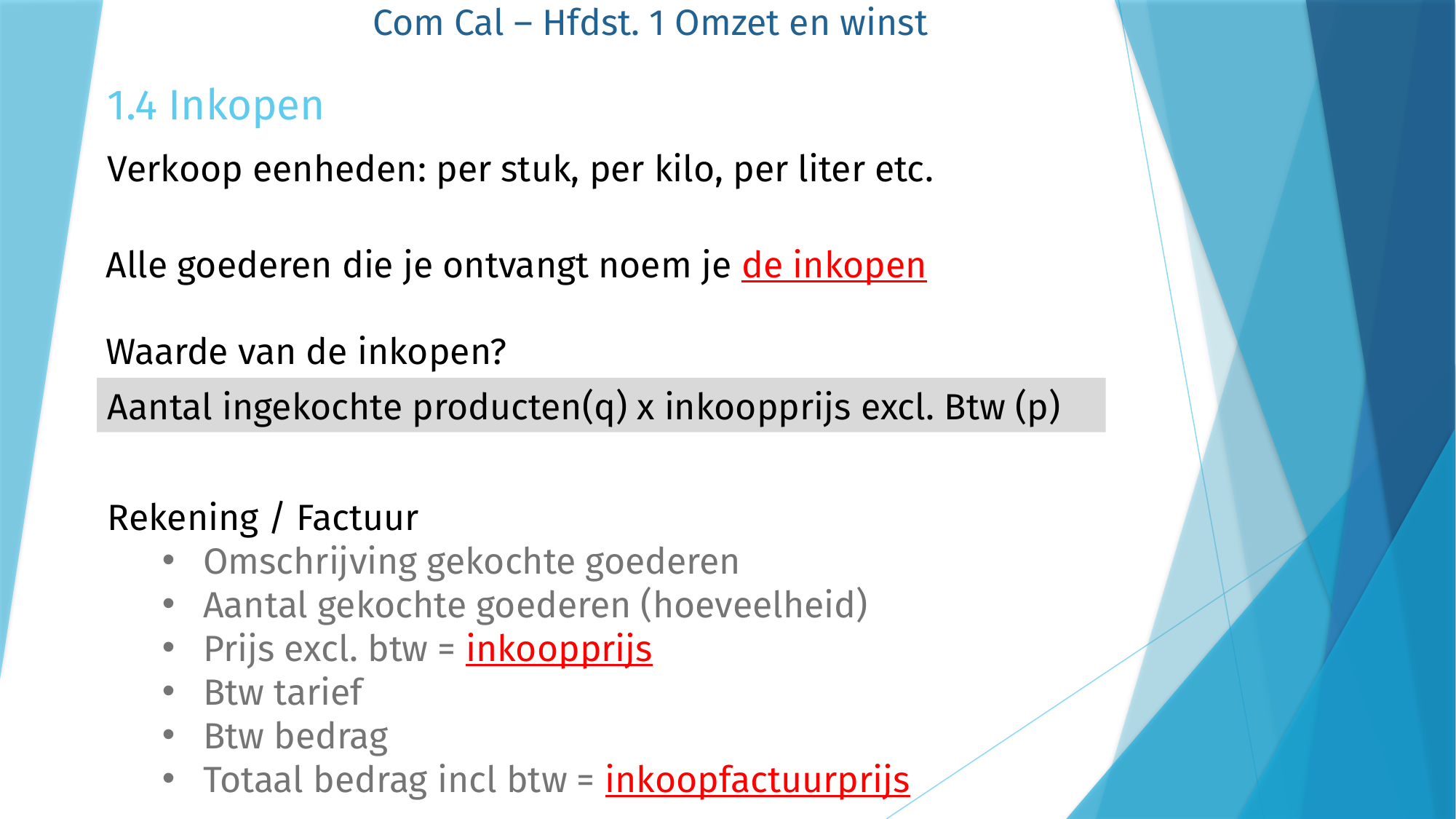

Com Cal – Hfdst. 1 Omzet en winst
1.4 Inkopen
Verkoop eenheden: per stuk, per kilo, per liter etc.
Alle goederen die je ontvangt noem je de inkopen
Waarde van de inkopen?
Aantal ingekochte producten(q) x inkoopprijs excl. Btw (p)
Rekening / Factuur
Omschrijving gekochte goederen
Aantal gekochte goederen (hoeveelheid)
Prijs excl. btw = inkoopprijs
Btw tarief
Btw bedrag
Totaal bedrag incl btw = inkoopfactuurprijs